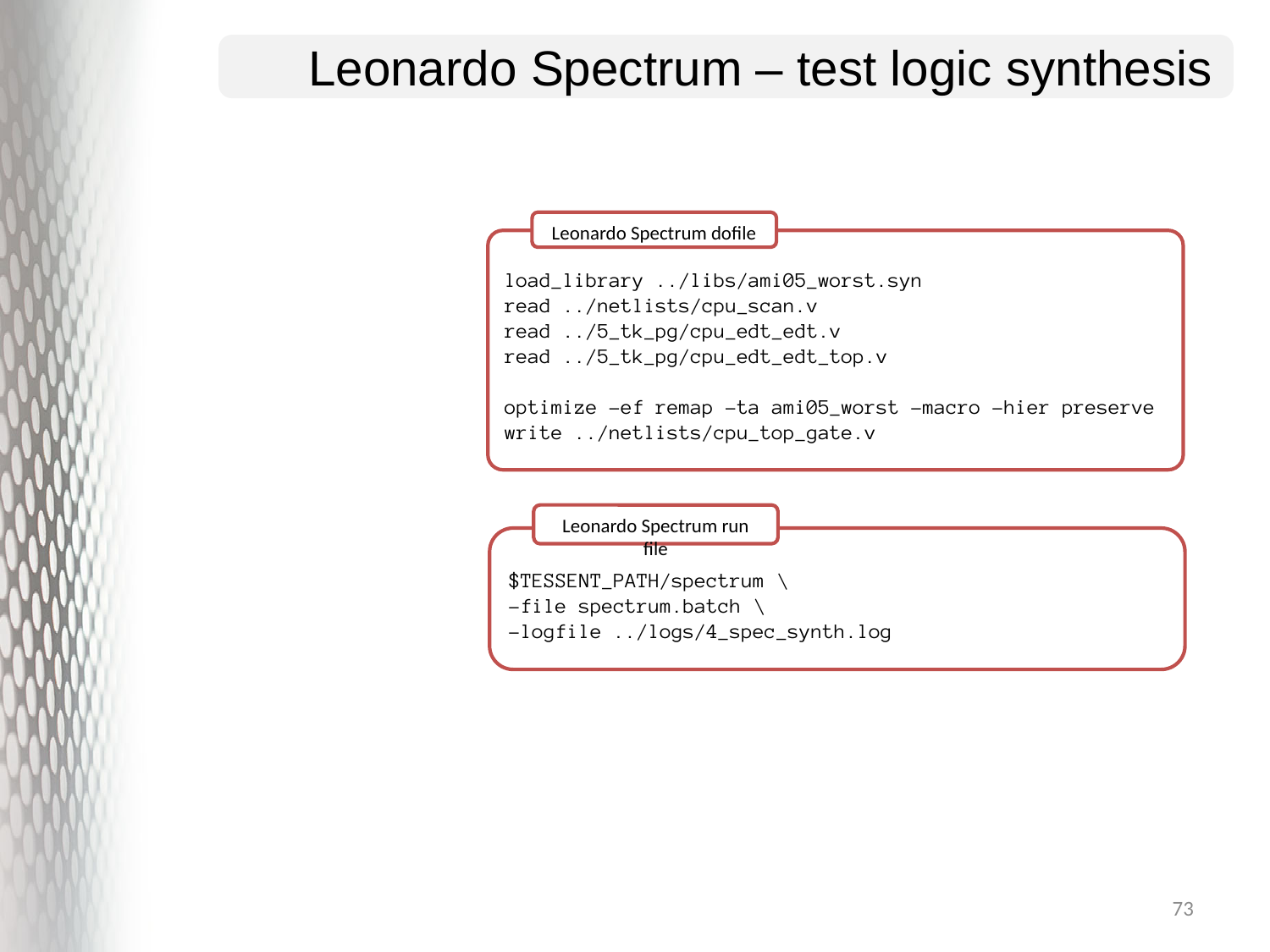

# Leonardo Spectrum – test logic synthesis
Leonardo Spectrum dofile

load_library ../libs/ami05_worst.syn
read ../netlists/cpu_scan.v
read ../5_tk_pg/cpu_edt_edt.v
read ../5_tk_pg/cpu_edt_edt_top.v

optimize -ef remap -ta ami05_worst -macro -hier preserve
write ../netlists/cpu_top_gate.v
Leonardo Spectrum run file
$TESSENT_PATH/spectrum \
-file spectrum.batch \
-logfile ../logs/4_spec_synth.log
73